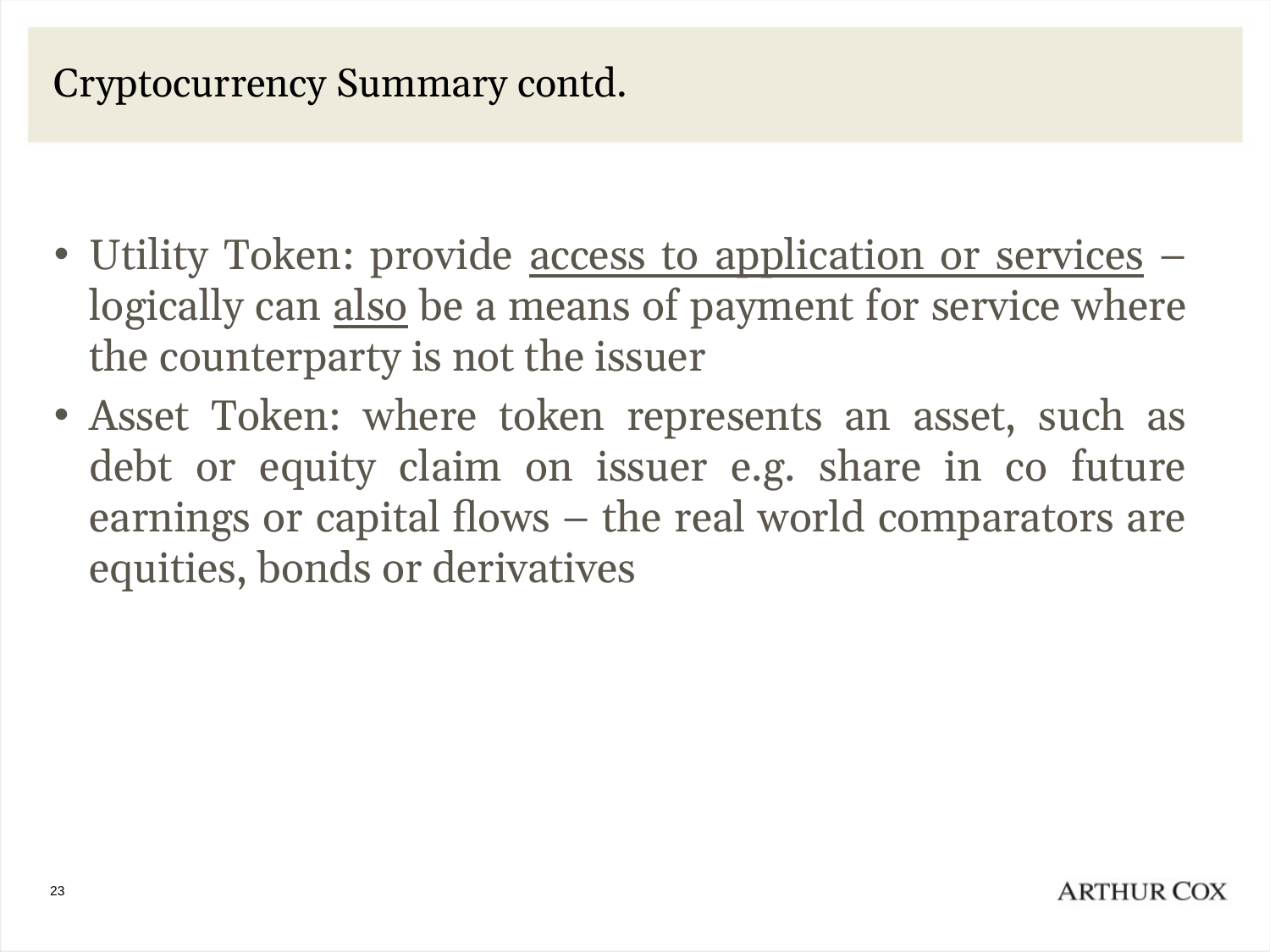

# Cryptocurrency Summary contd.
Utility Token: provide access to application or services – logically can also be a means of payment for service where the counterparty is not the issuer
Asset Token: where token represents an asset, such as debt or equity claim on issuer e.g. share in co future earnings or capital flows – the real world comparators are equities, bonds or derivatives
23